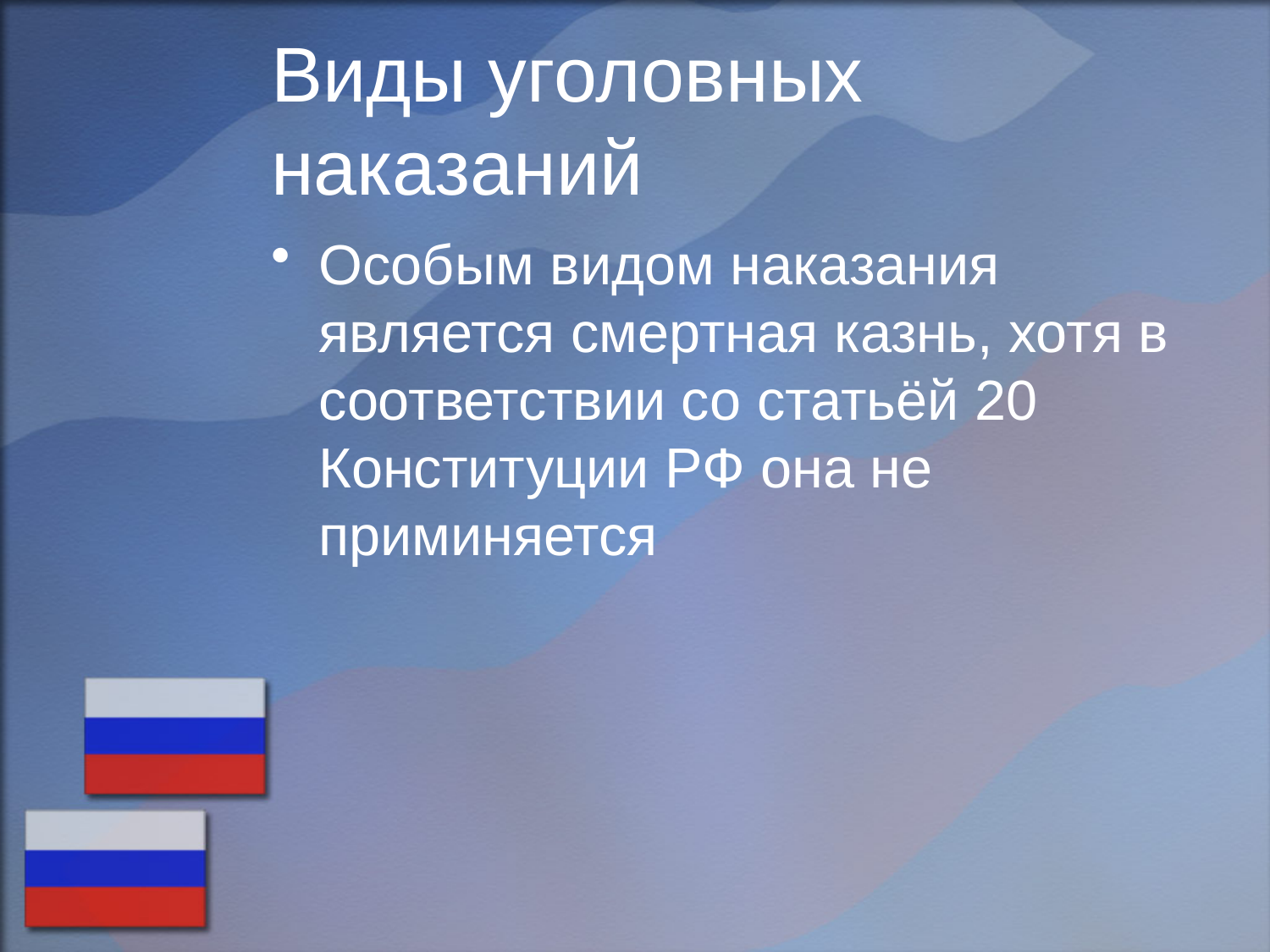

# Виды уголовных наказаний
Особым видом наказания является смертная казнь, хотя в соответствии со статьёй 20 Конституции РФ она не приминяется